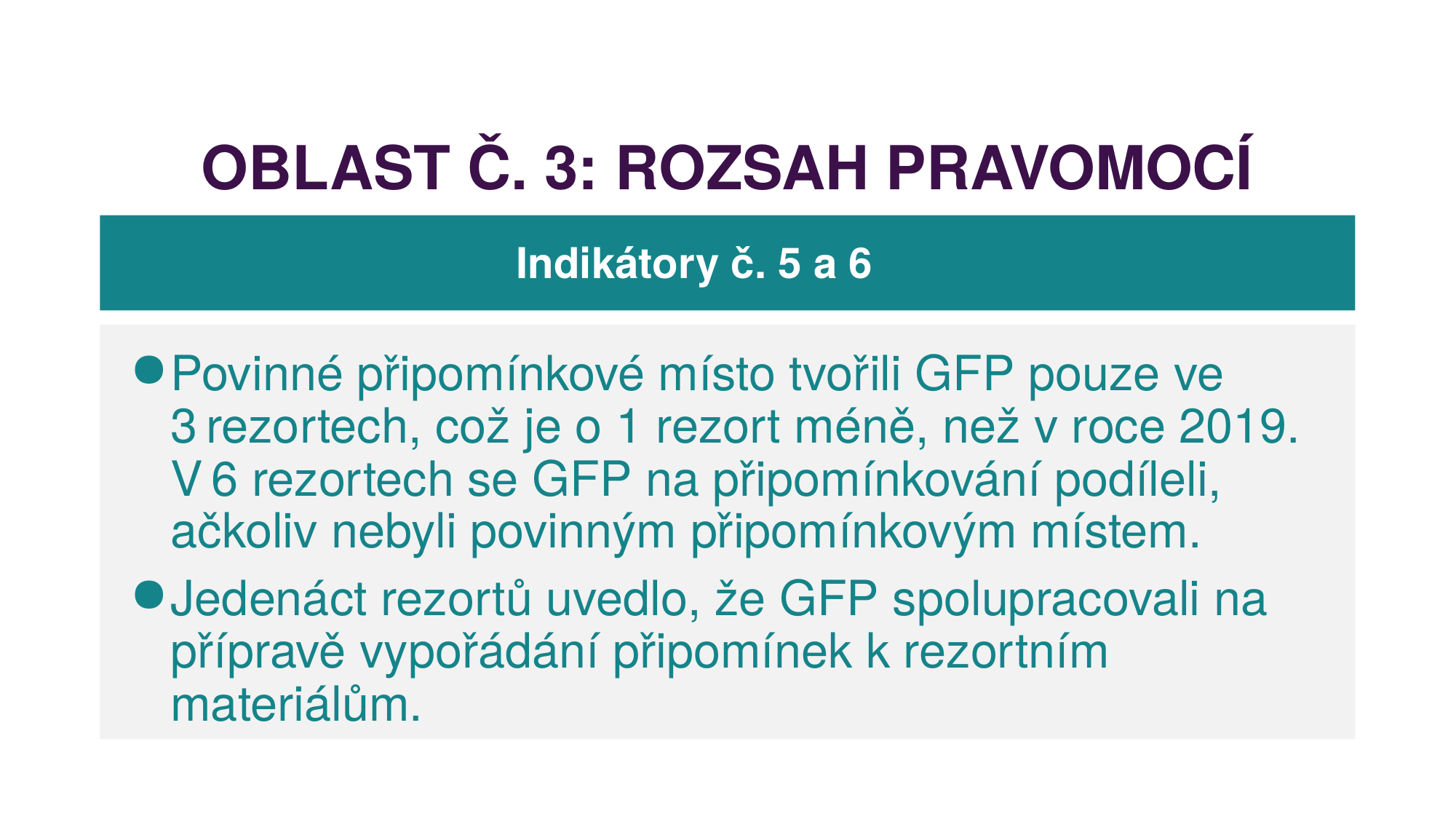

# Oblast č. 3: Rozsah pravomocí
Indikátory č. 5 a 6
Povinné připomínkové místo tvořili GFP pouze ve 3 rezortech, což je o 1 rezort méně, než v roce 2019. V 6 rezortech se GFP na připomínkování podíleli, ačkoliv nebyli povinným připomínkovým místem.
Jedenáct rezortů uvedlo, že GFP spolupracovali na přípravě vypořádání připomínek k rezortním materiálům.